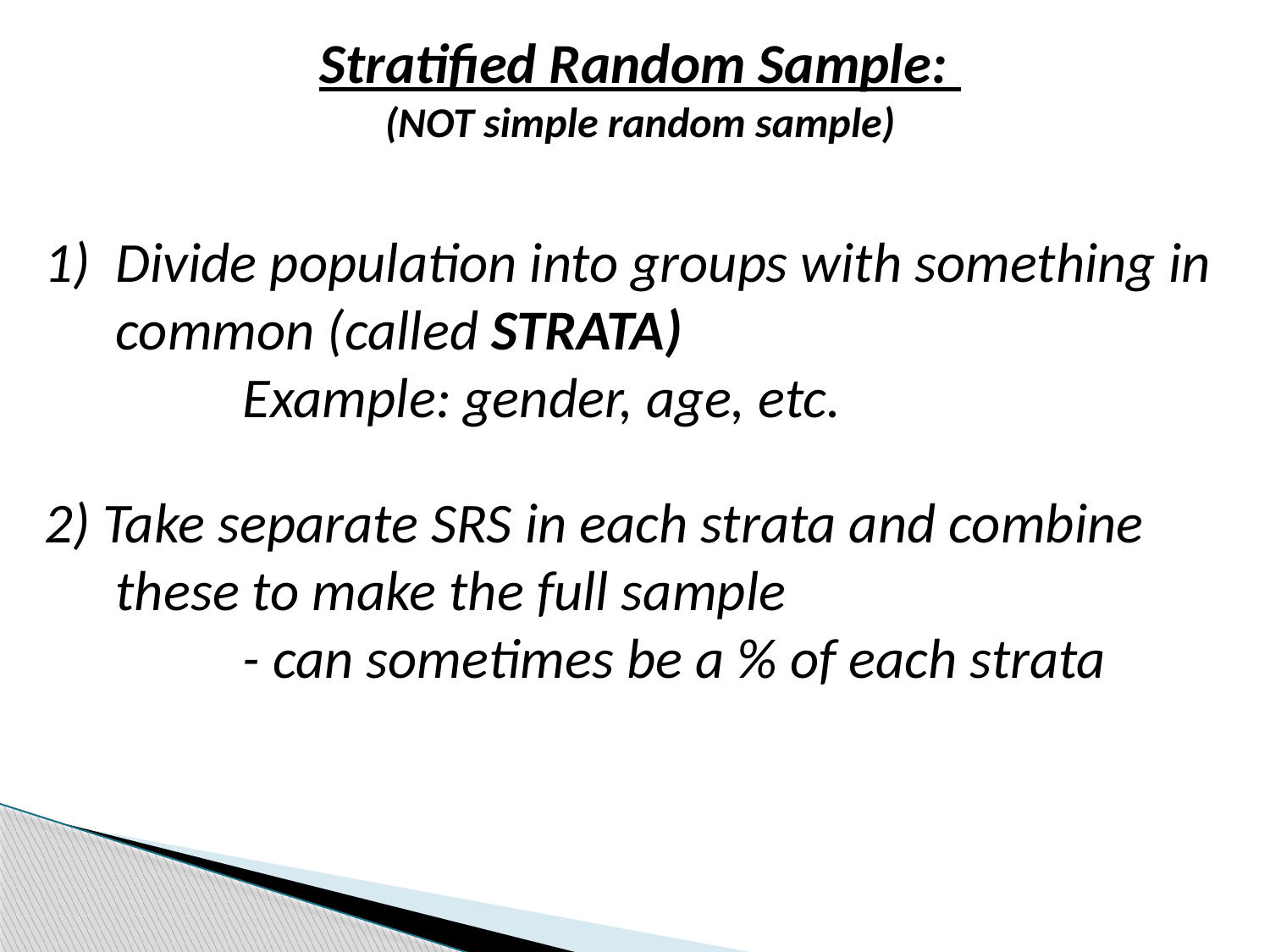

Stratified Random Sample:
(NOT simple random sample)
Divide population into groups with something in common (called STRATA)
		Example: gender, age, etc.
2) Take separate SRS in each strata and combine these to make the full sample
		- can sometimes be a % of each strata